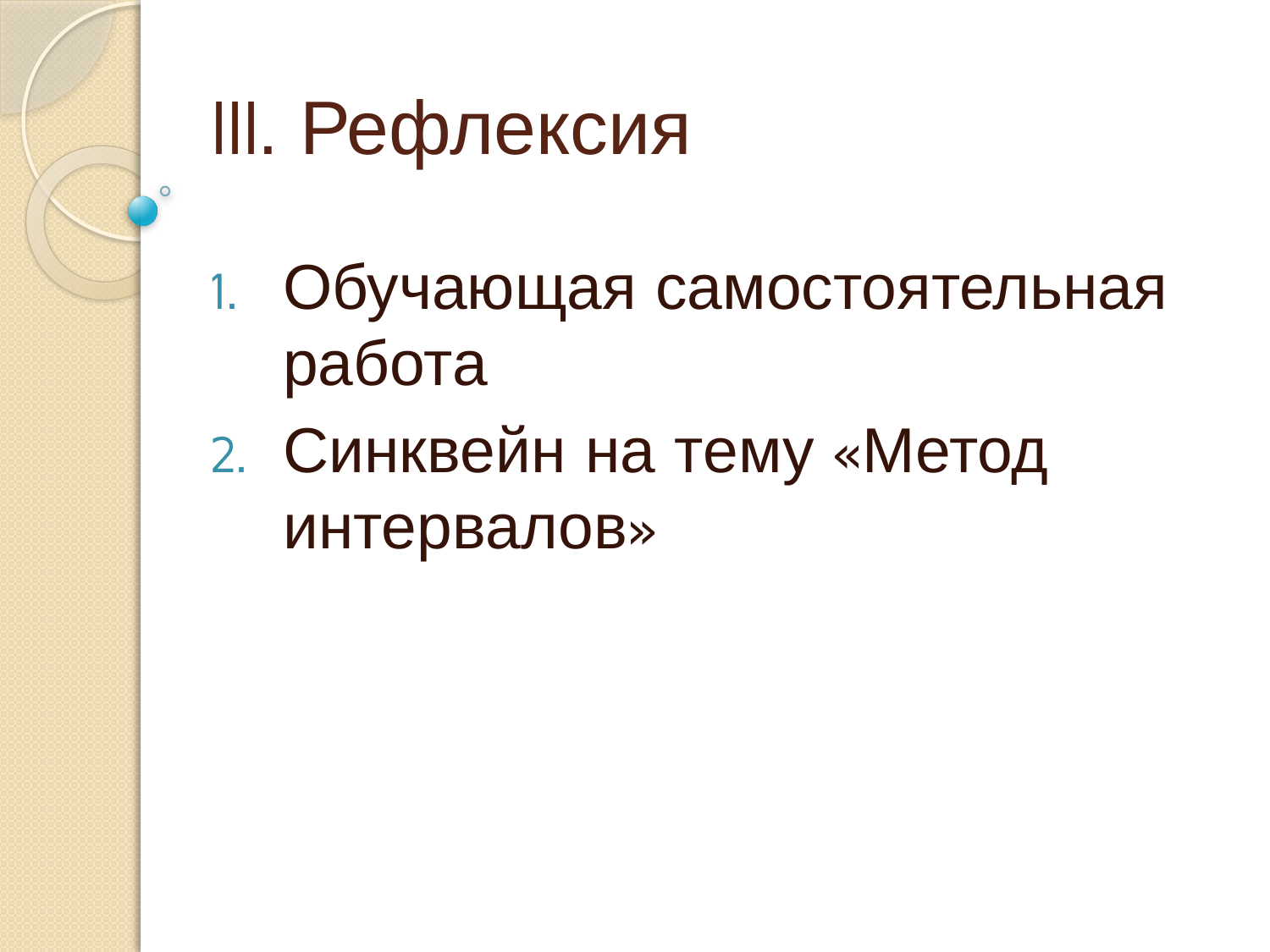

# III. Рефлексия
Обучающая самостоятельная работа
Синквейн на тему «Метод интервалов»